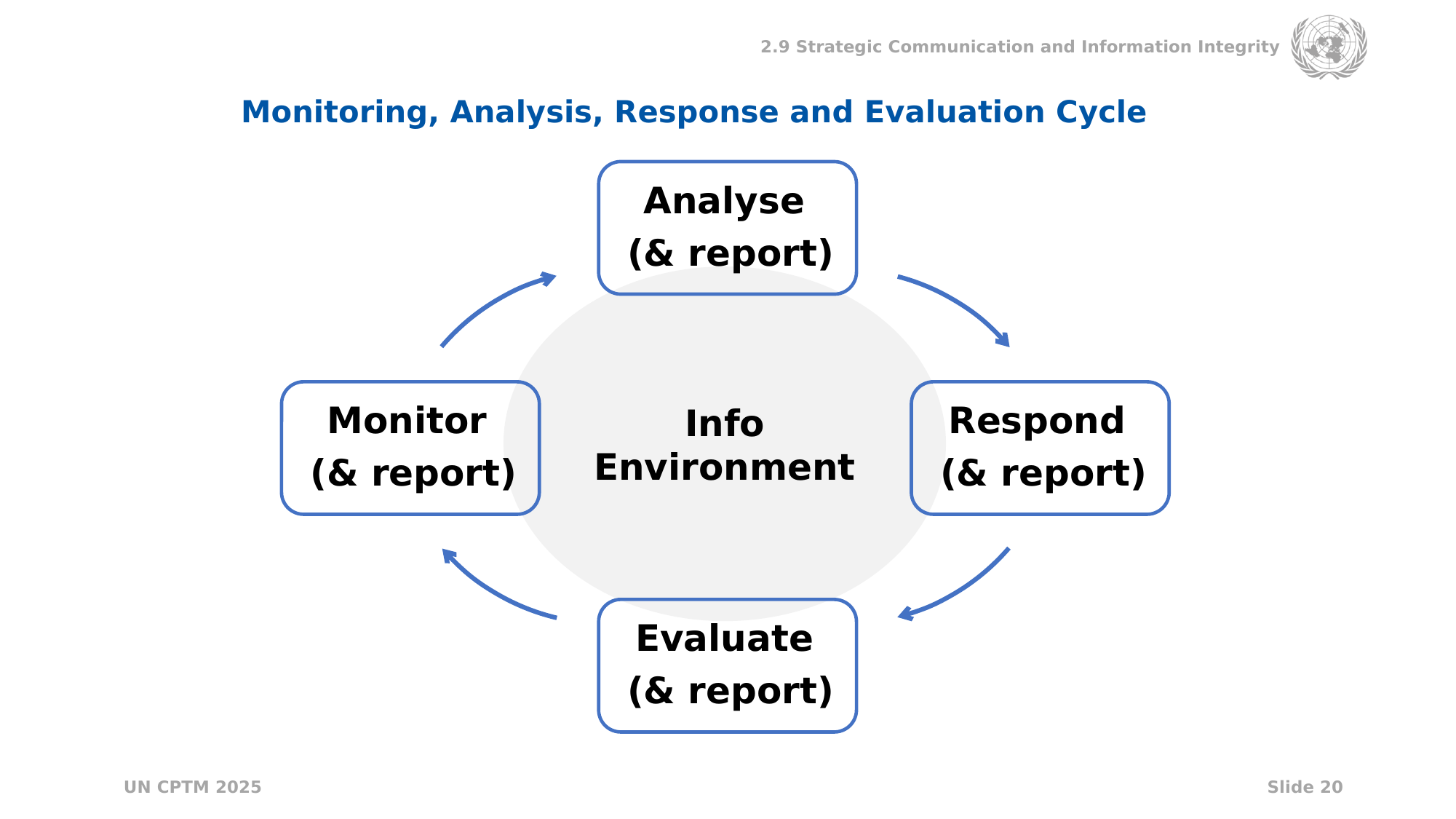

Monitoring, Analysis, Response and Evaluation Cycle
Analyse
(& report)
Respond
(& report)
Evaluate
(& report)
Monitor
(& report)
Info
Environment